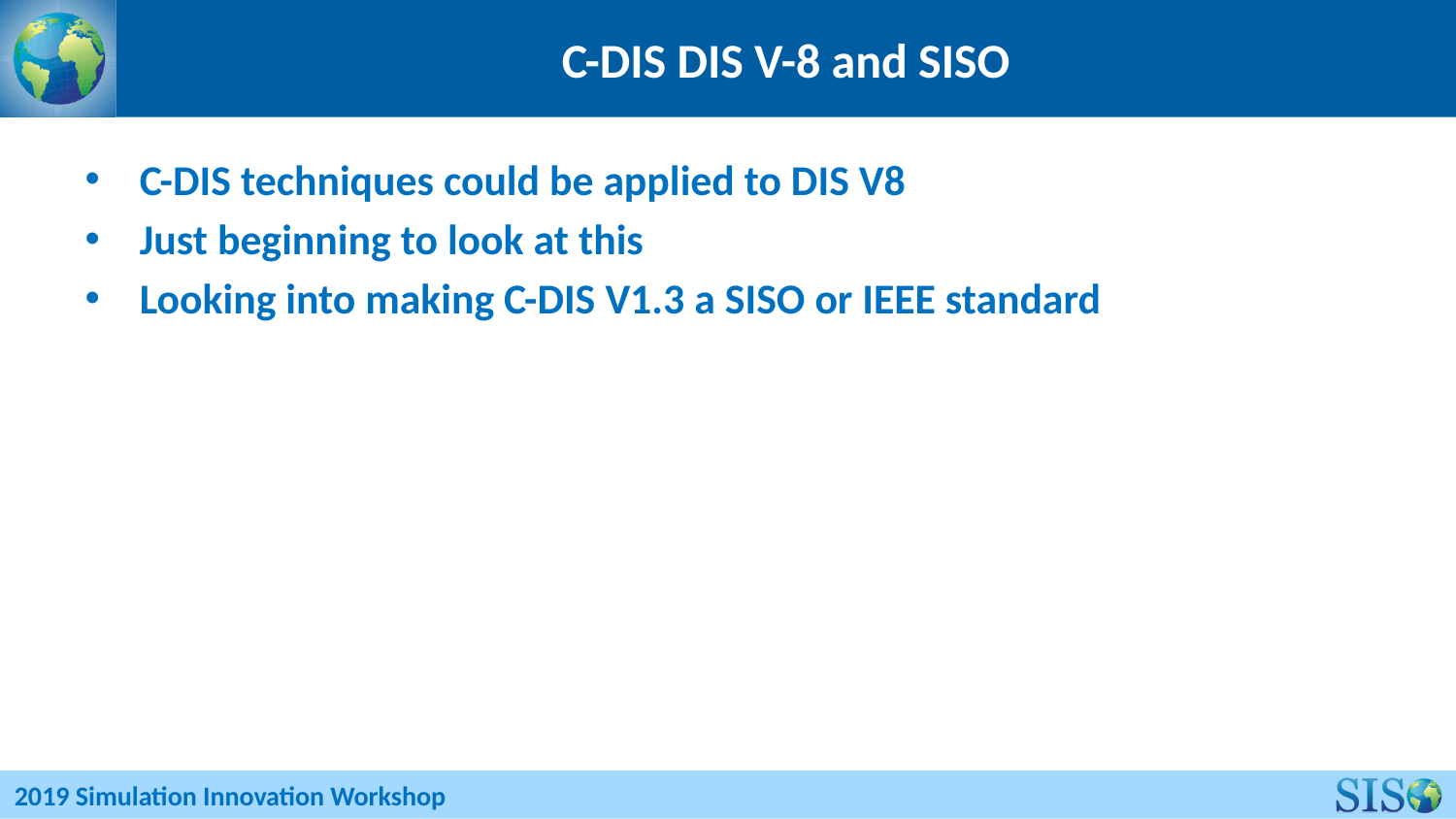

# C-DIS DIS V-8 and SISO
C-DIS techniques could be applied to DIS V8
Just beginning to look at this
Looking into making C-DIS V1.3 a SISO or IEEE standard